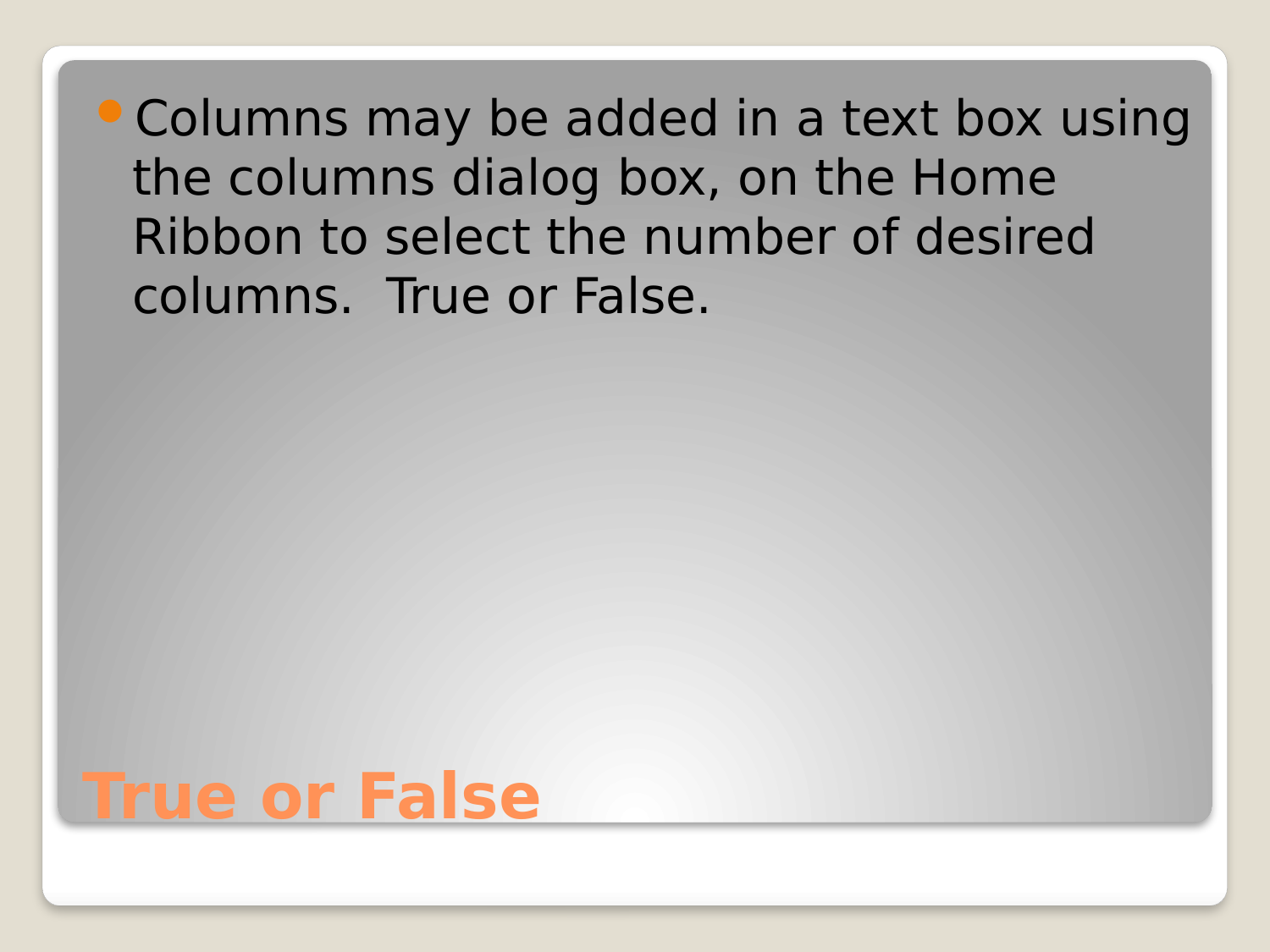

Columns may be added in a text box using the columns dialog box, on the Home Ribbon to select the number of desired columns.  True or False.

# True or False